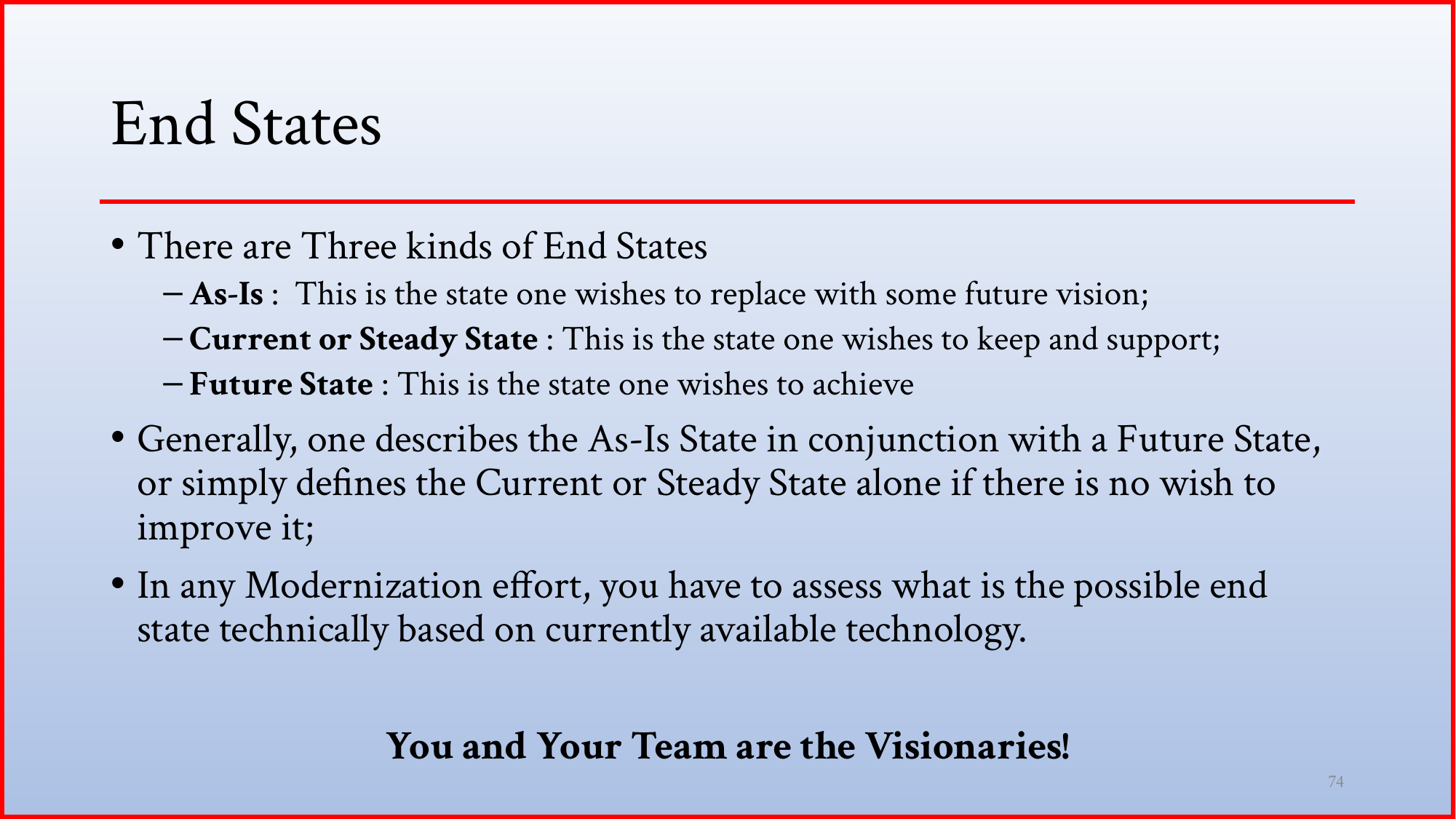

# End States
There are Three kinds of End States
As-Is :  This is the state one wishes to replace with some future vision;
Current or Steady State : This is the state one wishes to keep and support;
Future State : This is the state one wishes to achieve
Generally, one describes the As-Is State in conjunction with a Future State, or simply defines the Current or Steady State alone if there is no wish to improve it;
In any Modernization effort, you have to assess what is the possible end state technically based on currently available technology.

You and Your Team are the Visionaries!

74